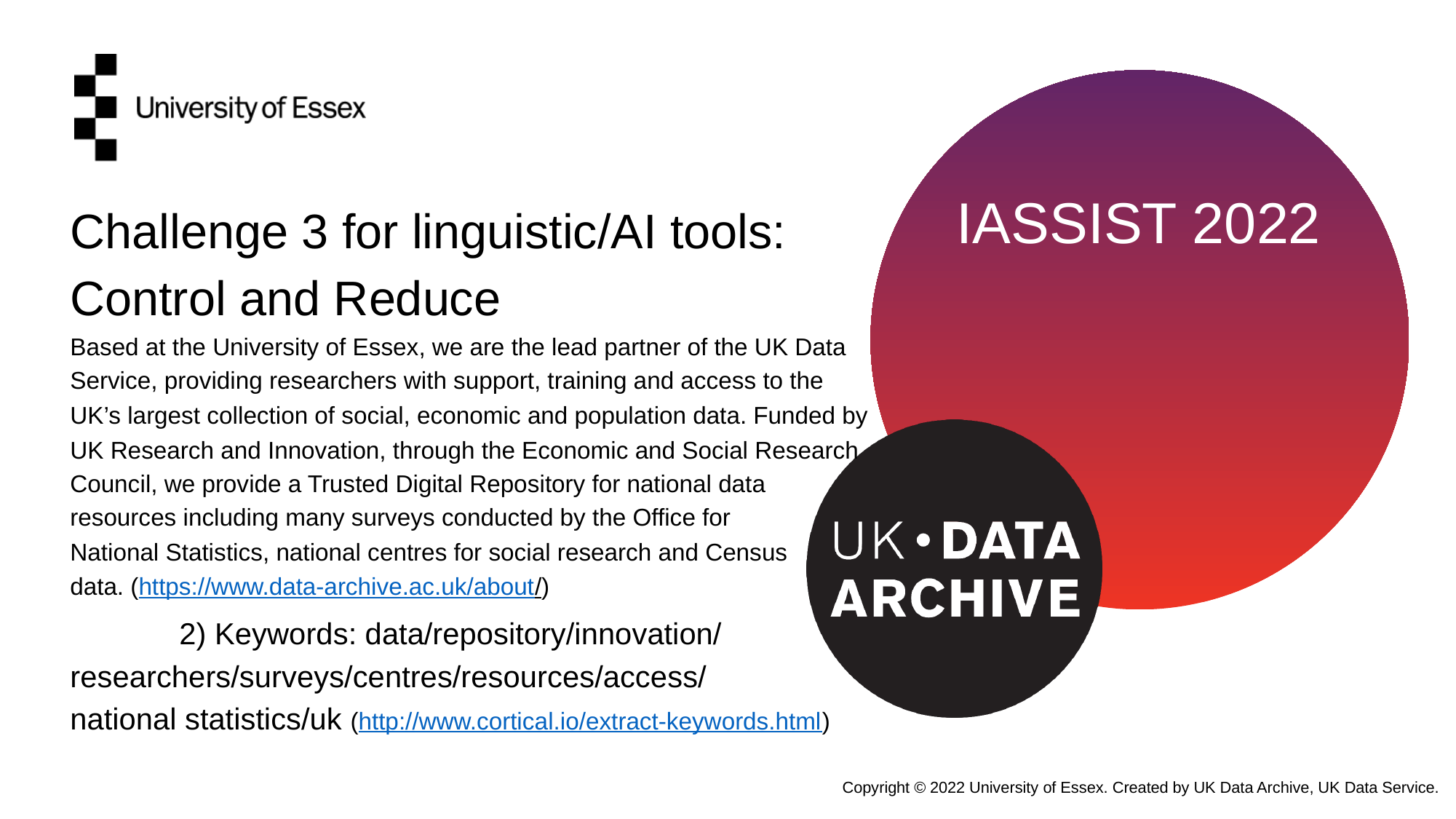

Challenge 3 for linguistic/AI tools:
Control and Reduce
Based at the University of Essex, we are the lead partner of the UK Data
Service, providing researchers with support, training and access to the
UK’s largest collection of social, economic and population data. Funded by
UK Research and Innovation, through the Economic and Social Research
Council, we provide a Trusted Digital Repository for national data
resources including many surveys conducted by the Office for
National Statistics, national centres for social research and Census
data. (https://www.data-archive.ac.uk/about/)
	2) Keywords: data/repository/innovation/
researchers/surveys/centres/resources/access/
national statistics/uk (http://www.cortical.io/extract-keywords.html)

Copyright © 2022 University of Essex. Created by UK Data Archive, UK Data Service.